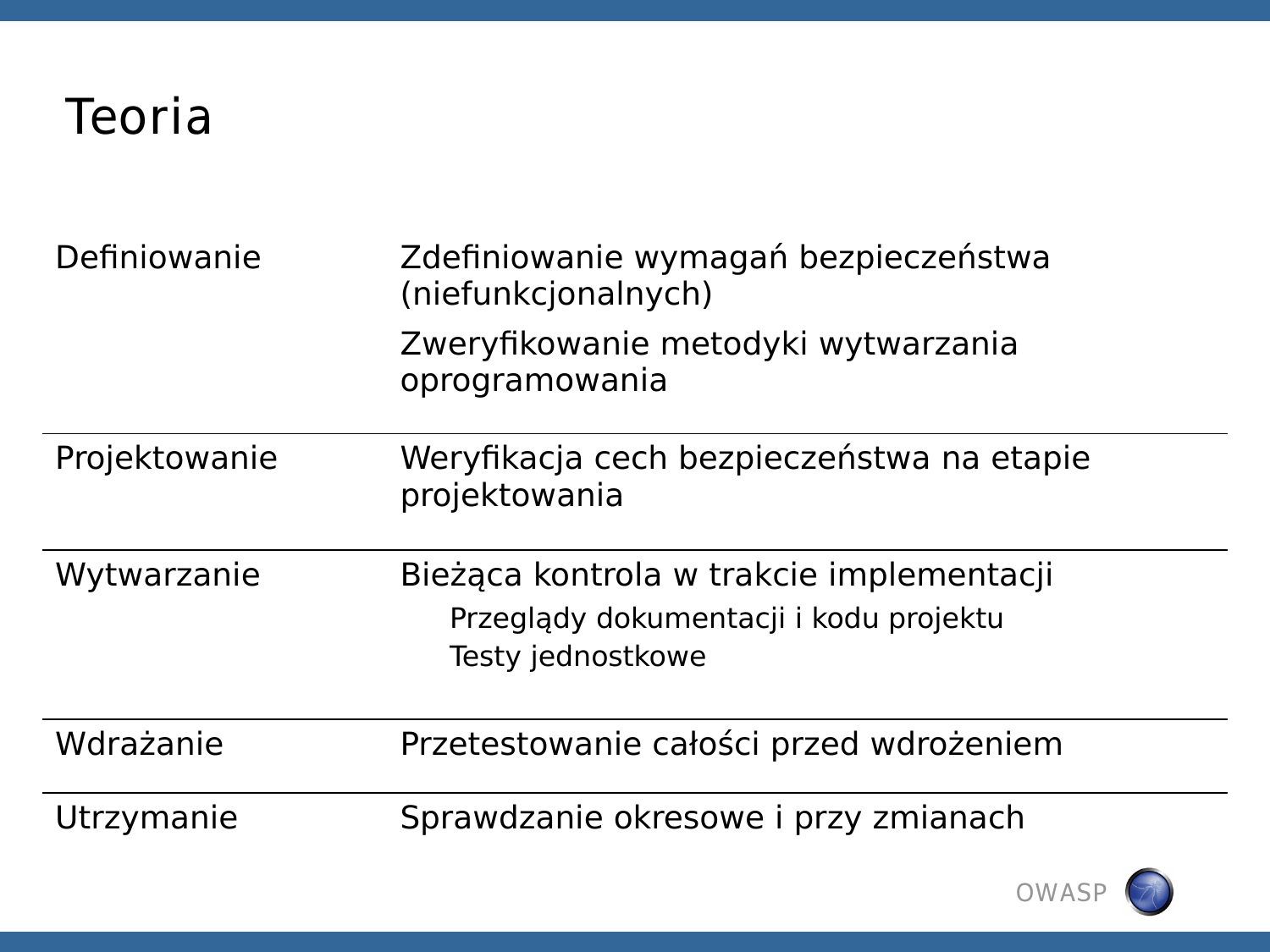

# Teoria
| Definiowanie | Zdefiniowanie wymagań bezpieczeństwa (niefunkcjonalnych) Zweryfikowanie metodyki wytwarzania oprogramowania |
| --- | --- |
| Projektowanie | Weryfikacja cech bezpieczeństwa na etapie projektowania |
| Wytwarzanie | Bieżąca kontrola w trakcie implementacji Przeglądy dokumentacji i kodu projektu Testy jednostkowe |
| Wdrażanie | Przetestowanie całości przed wdrożeniem |
| Utrzymanie | Sprawdzanie okresowe i przy zmianach |